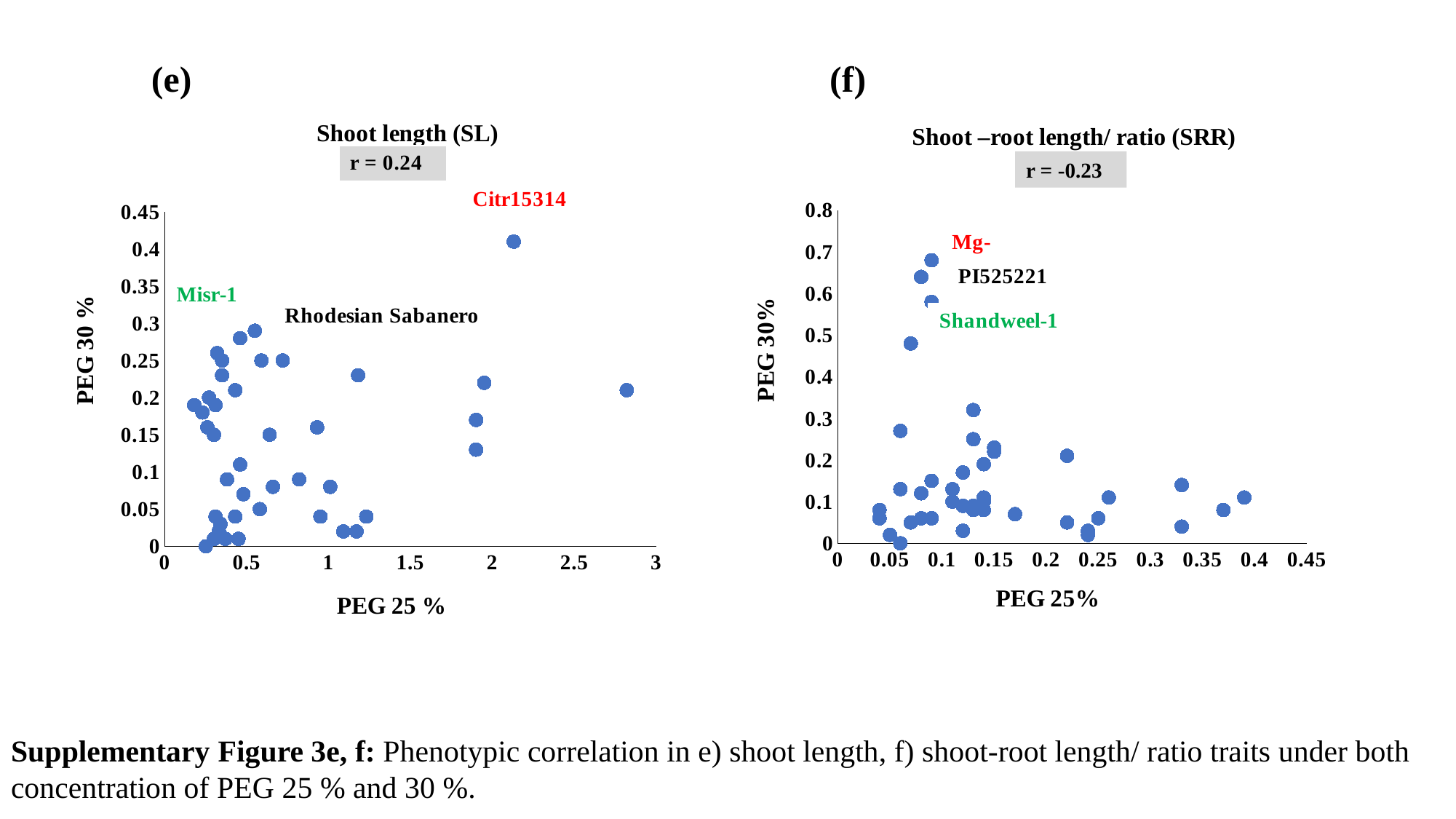

(e)
(f)

### Chart: Shoot –root length/ ratio (SRR)

| Category |  |
|---|---|

### Chart: Shoot length (SL)

| Category |  |
|---|---|
r = -0.23
Supplementary Figure 3e, f: Phenotypic correlation in e) shoot length, f) shoot-root length/ ratio traits under both concentration of PEG 25 % and 30 %.